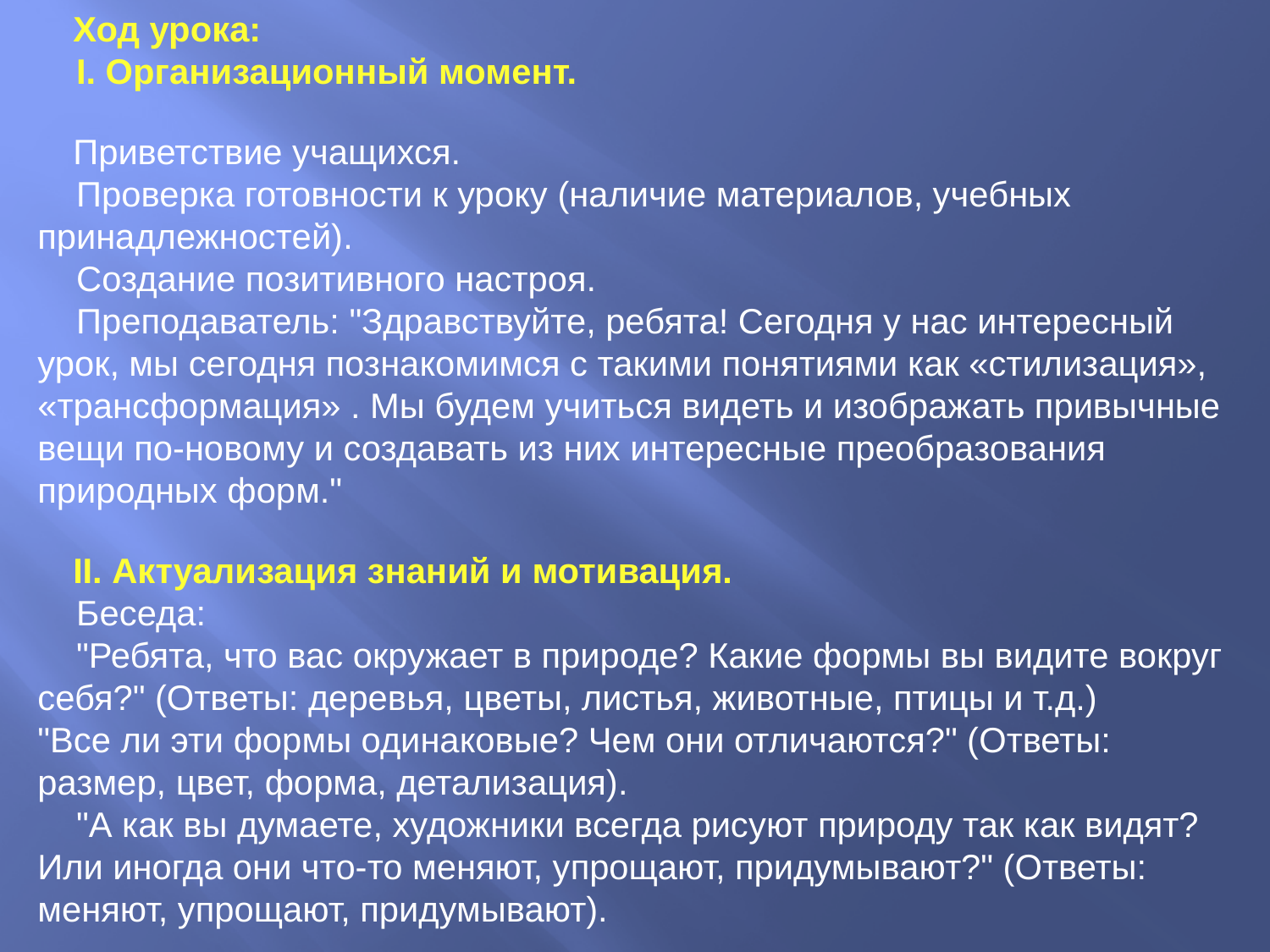

Ход урока:
    I. Организационный момент.

    Приветствие учащихся.
    Проверка готовности к уроку (наличие материалов, учебных принадлежностей).
    Создание позитивного настроя.
    Преподаватель: "Здравствуйте, ребята! Сегодня у нас интересный урок, мы сегодня познакомимся с такими понятиями как «стилизация», «трансформация» . Мы будем учиться видеть и изображать привычные вещи по-новому и создавать из них интересные преобразования природных форм."

    II. Актуализация знаний и мотивация.
    Беседа:
    "Ребята, что вас окружает в природе? Какие формы вы видите вокруг себя?" (Ответы: деревья, цветы, листья, животные, птицы и т.д.)
"Все ли эти формы одинаковые? Чем они отличаются?" (Ответы: размер, цвет, форма, детализация).
    "А как вы думаете, художники всегда рисуют природу так как видят? Или иногда они что-то меняют, упрощают, придумывают?" (Ответы: меняют, упрощают, придумывают).